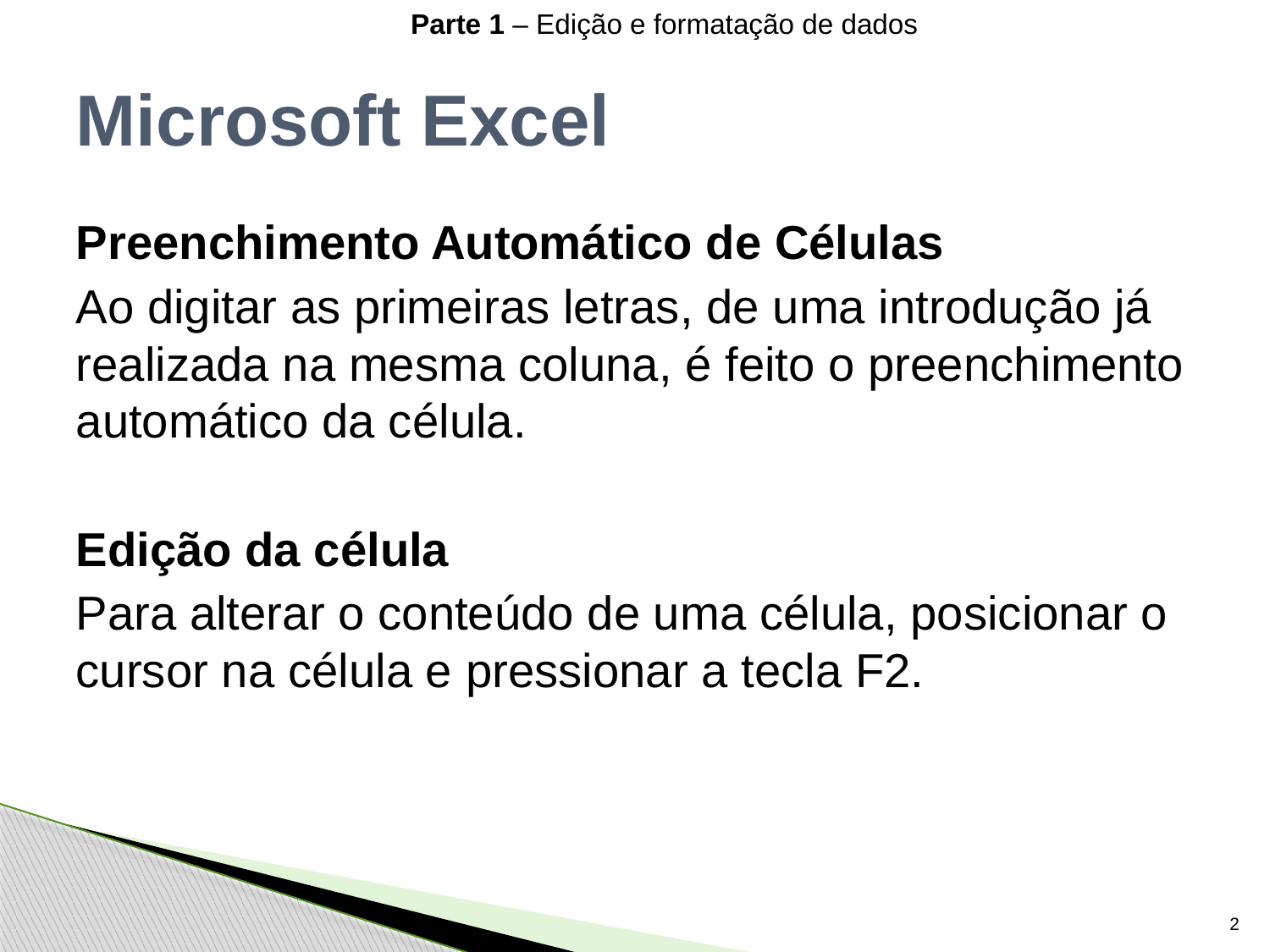

Parte 1 – Edição e formatação de dados
# Microsoft Excel
Preenchimento Automático de Células
Ao digitar as primeiras letras, de uma introdução já realizada na mesma coluna, é feito o preenchimento automático da célula.

Edição da célula
Para alterar o conteúdo de uma célula, posicionar o cursor na célula e pressionar a tecla F2.

2